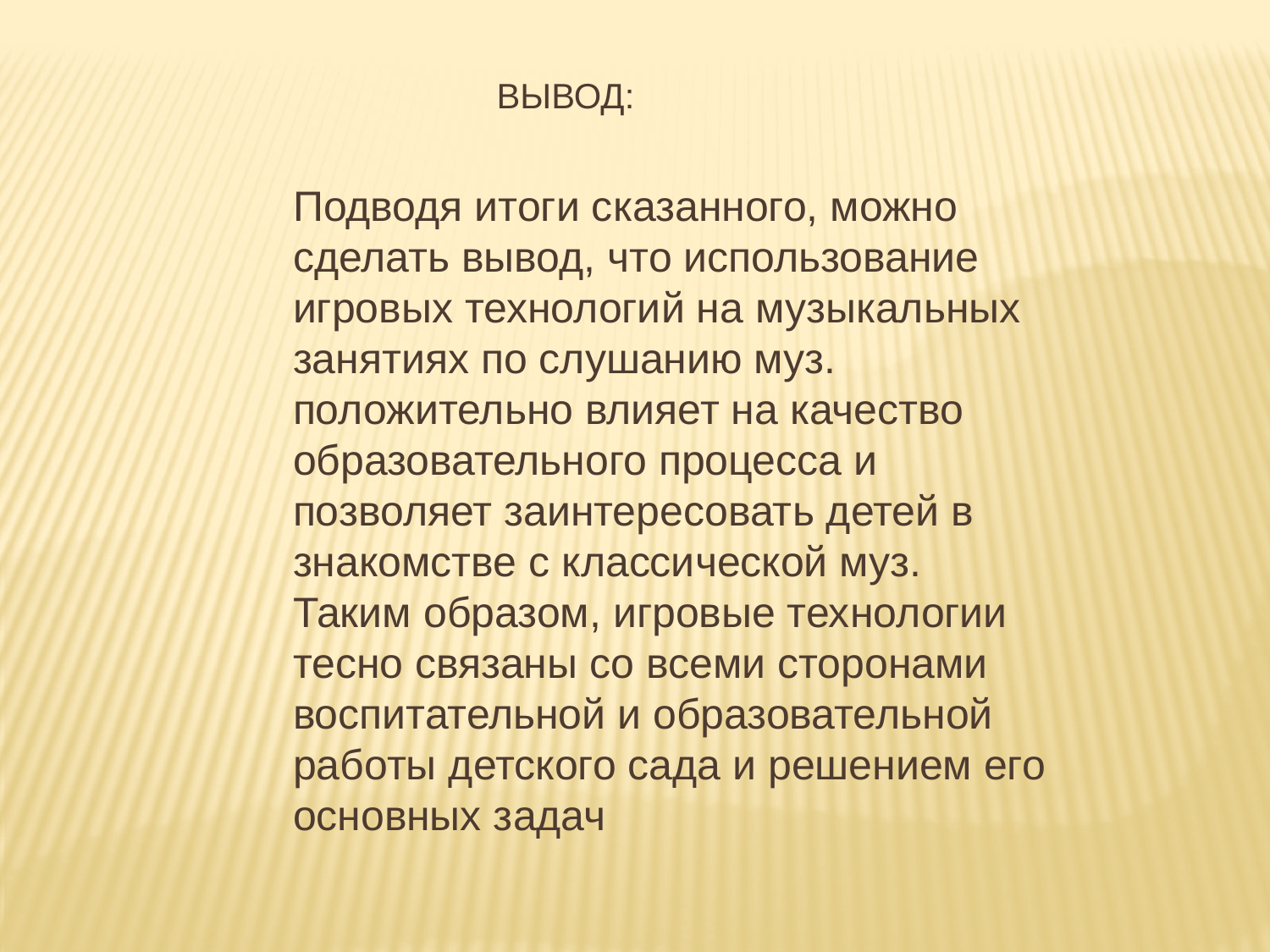

# ВЫВОД:
Подводя итоги сказанного, можно сделать вывод, что использование игровых технологий на музыкальных занятиях по слушанию муз. положительно влияет на качество образовательного процесса и позволяет заинтересовать детей в знакомстве с классической муз. Таким образом, игровые технологии тесно связаны со всеми сторонами воспитательной и образовательной работы детского сада и решением его основных задач